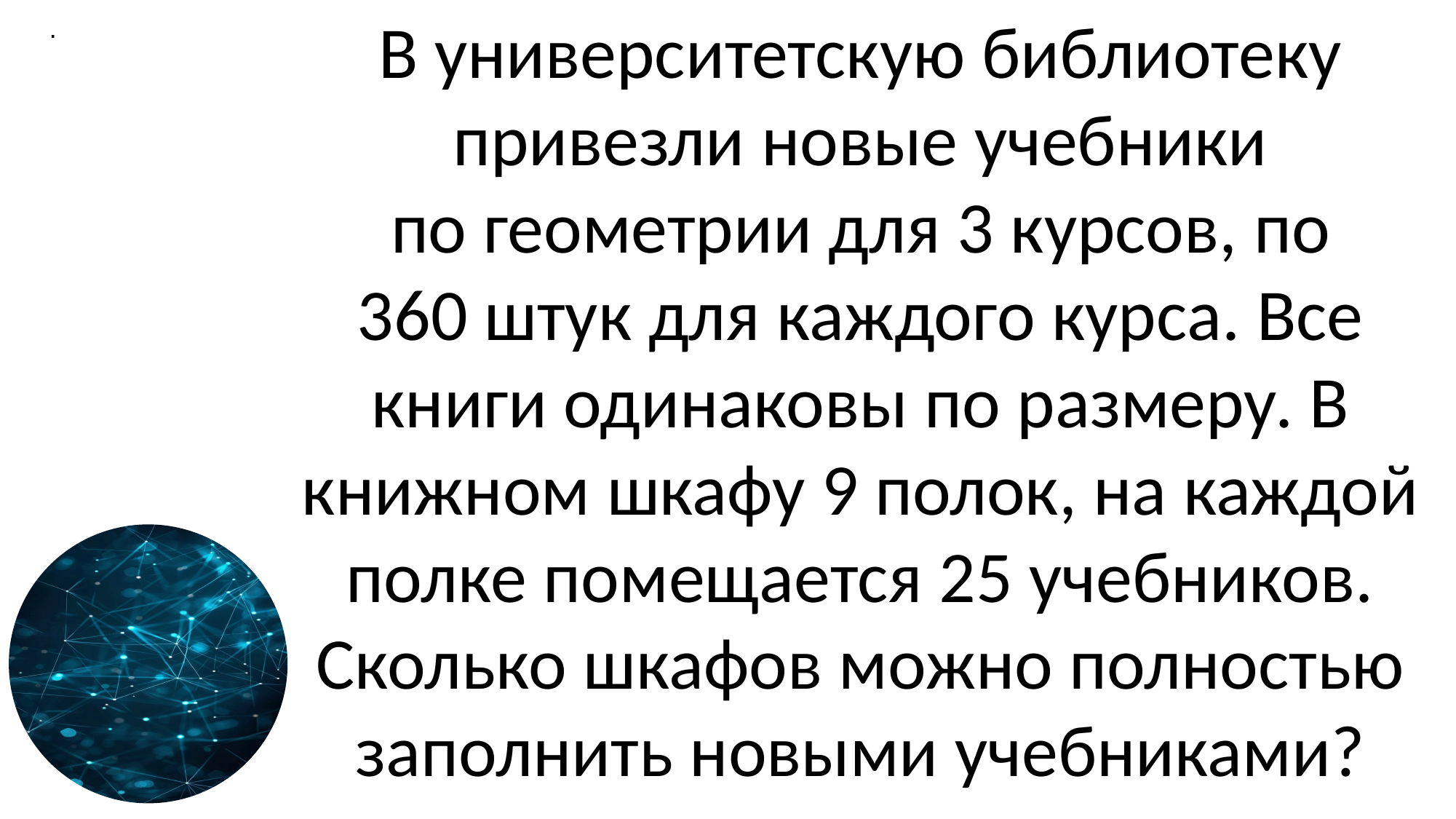

В университетскую библиотеку привезли новые учебники по геометрии для 3 курсов, по 360 штук для каждого курса. Все книги одинаковы по размеру. В книжном шкафу 9 полок, на каждой полке помещается 25 учебников. Сколько шкафов можно полностью заполнить новыми учебниками?
#
.